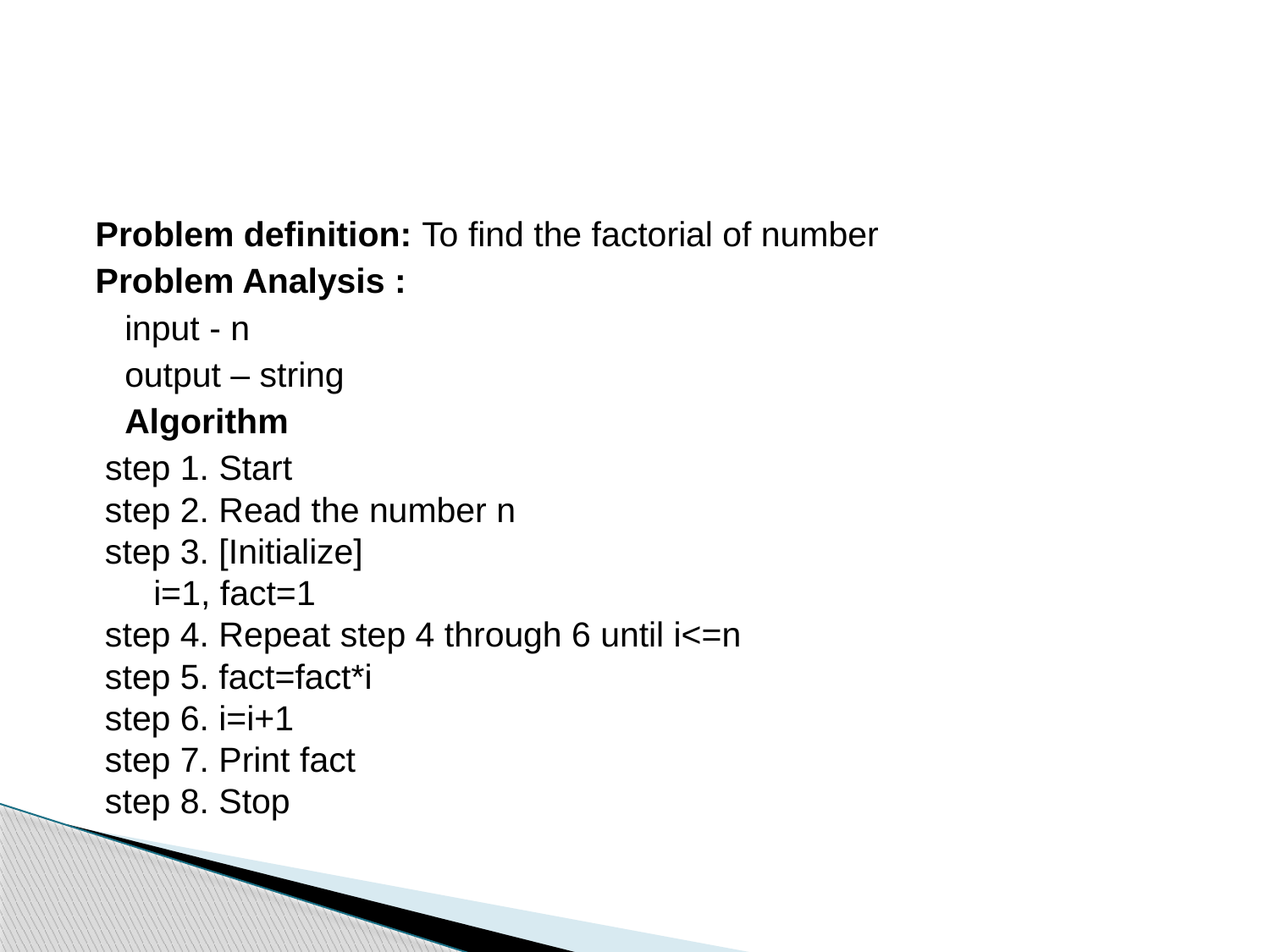

#
  Problem definition: To find the factorial of number
  Problem Analysis :
     input - n
     output – string
     Algorithm
   step 1. Start
   step 2. Read the number n
   step 3. [Initialize]
        i=1, fact=1
   step 4. Repeat step 4 through 6 until i<=n
   step 5. fact=fact*i
   step 6. i=i+1
   step 7. Print fact
   step 8. Stop